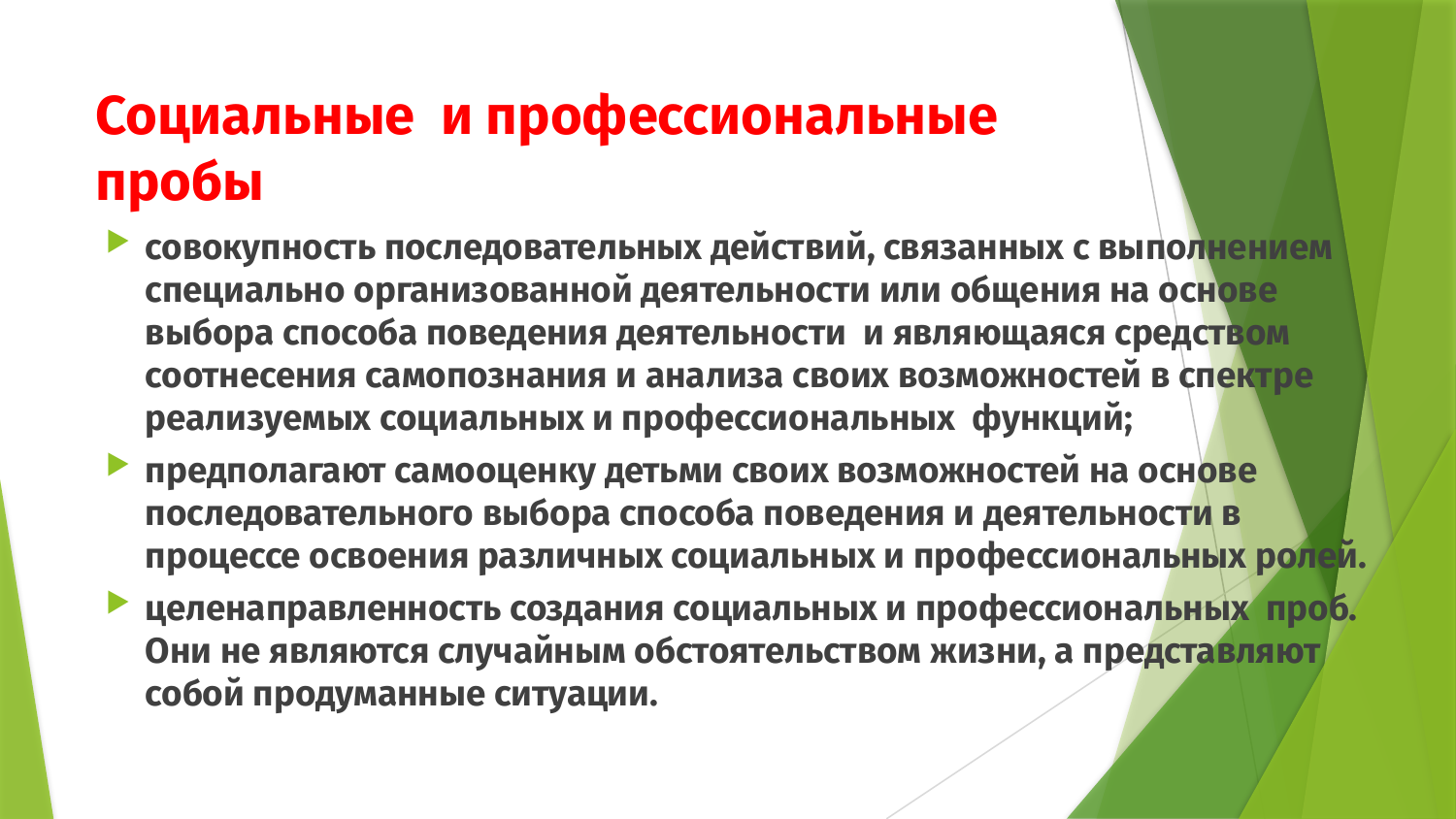

# Социальные  и профессиональные пробы
совокупность последовательных действий, связанных с выполнением специально организованной деятельности или общения на основе выбора способа поведения деятельности  и являющаяся средством соотнесения самопознания и анализа своих возможностей в спектре реализуемых социальных и профессиональных  функций;
предполагают самооценку детьми своих возможностей на основе последовательного выбора способа поведения и деятельности в процессе освоения различных социальных и профессиональных ролей.
целенаправленность создания социальных и профессиональных  проб. Они не являются случайным обстоятельством жизни, а представляют собой продуманные ситуации.